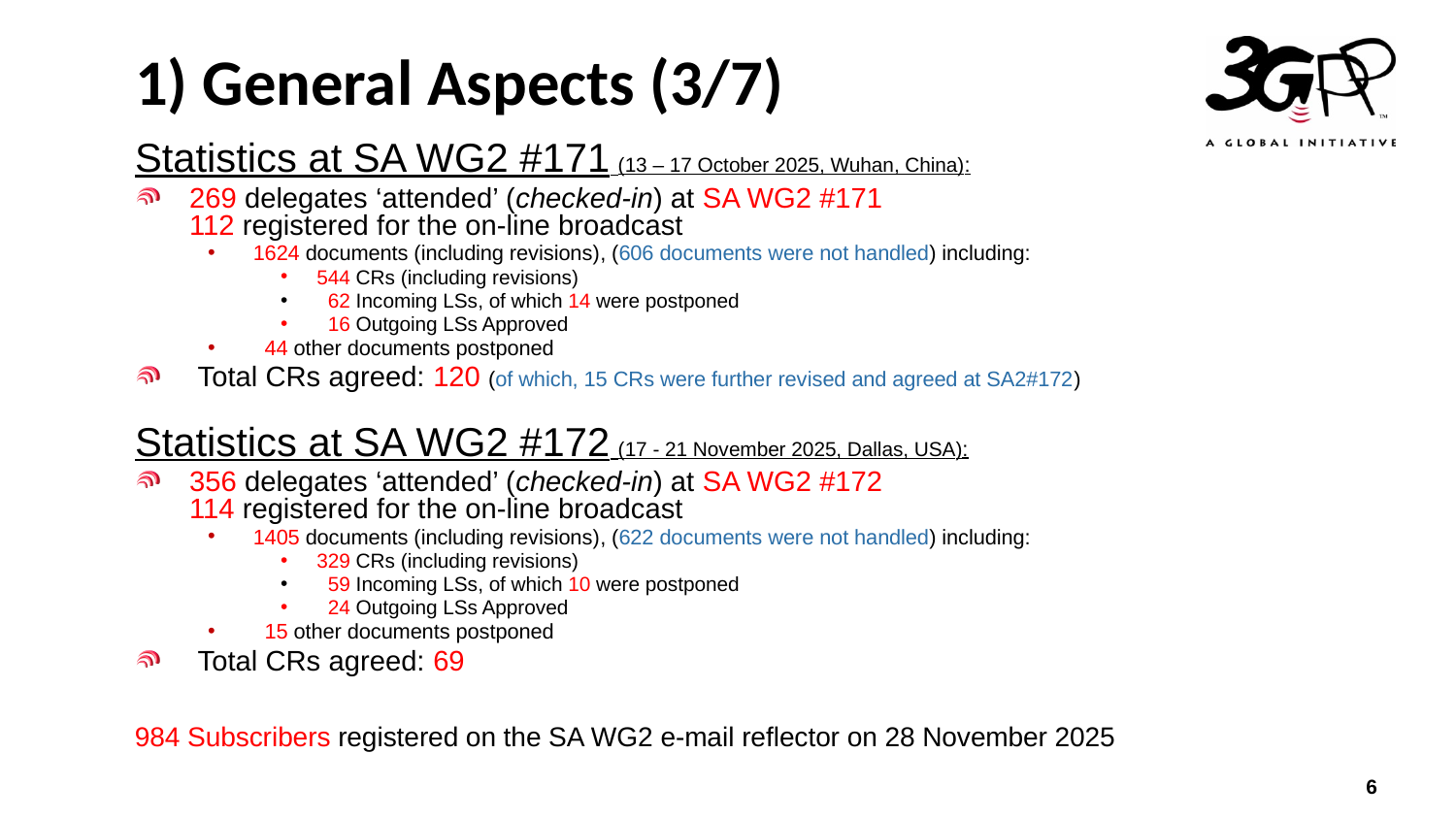

# 1) General Aspects (3/7)

Statistics at SA WG2 #171 (13 – 17 October 2025, Wuhan, China):
269 delegates ‘attended’ (checked-in) at SA WG2 #171
112 registered for the on-line broadcast
1624 documents (including revisions), (606 documents were not handled) including:
544 CRs (including revisions)
  62 Incoming LSs, of which 14 were postponed
  16 Outgoing LSs Approved
  44 other documents postponed
 Total CRs agreed: 120 (of which, 15 CRs were further revised and agreed at SA2#172)

Statistics at SA WG2 #172 (17 - 21 November 2025, Dallas, USA):
356 delegates ‘attended’ (checked-in) at SA WG2 #172
114 registered for the on-line broadcast
1405 documents (including revisions), (622 documents were not handled) including:
329 CRs (including revisions)
  59 Incoming LSs, of which 10 were postponed
  24 Outgoing LSs Approved
  15 other documents postponed
 Total CRs agreed: 69
984 Subscribers registered on the SA WG2 e-mail reflector on 28 November 2025